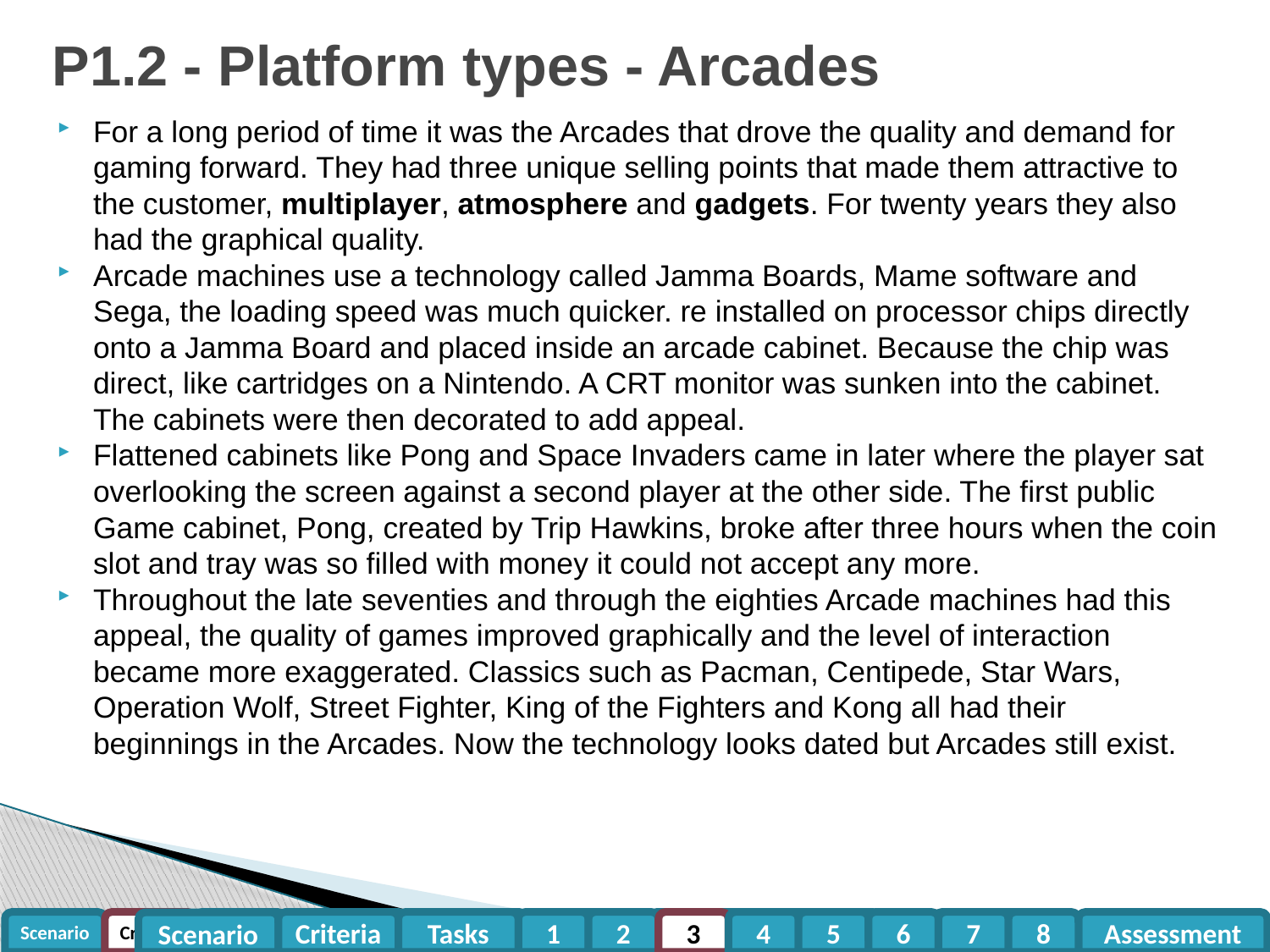

# P1.2 - Platform types - Arcades
For a long period of time it was the Arcades that drove the quality and demand for gaming forward. They had three unique selling points that made them attractive to the customer, multiplayer, atmosphere and gadgets. For twenty years they also had the graphical quality.
Arcade machines use a technology called Jamma Boards, Mame software and Sega, the loading speed was much quicker. re installed on processor chips directly onto a Jamma Board and placed inside an arcade cabinet. Because the chip was direct, like cartridges on a Nintendo. A CRT monitor was sunken into the cabinet. The cabinets were then decorated to add appeal.
Flattened cabinets like Pong and Space Invaders came in later where the player sat overlooking the screen against a second player at the other side. The first public Game cabinet, Pong, created by Trip Hawkins, broke after three hours when the coin slot and tray was so filled with money it could not accept any more.
Throughout the late seventies and through the eighties Arcade machines had this appeal, the quality of games improved graphically and the level of interaction became more exaggerated. Classics such as Pacman, Centipede, Star Wars, Operation Wolf, Street Fighter, King of the Fighters and Kong all had their beginnings in the Arcades. Now the technology looks dated but Arcades still exist.
Criteria
Tasks
1
2
3
4
5
6
7
8
Assessment
Scenario